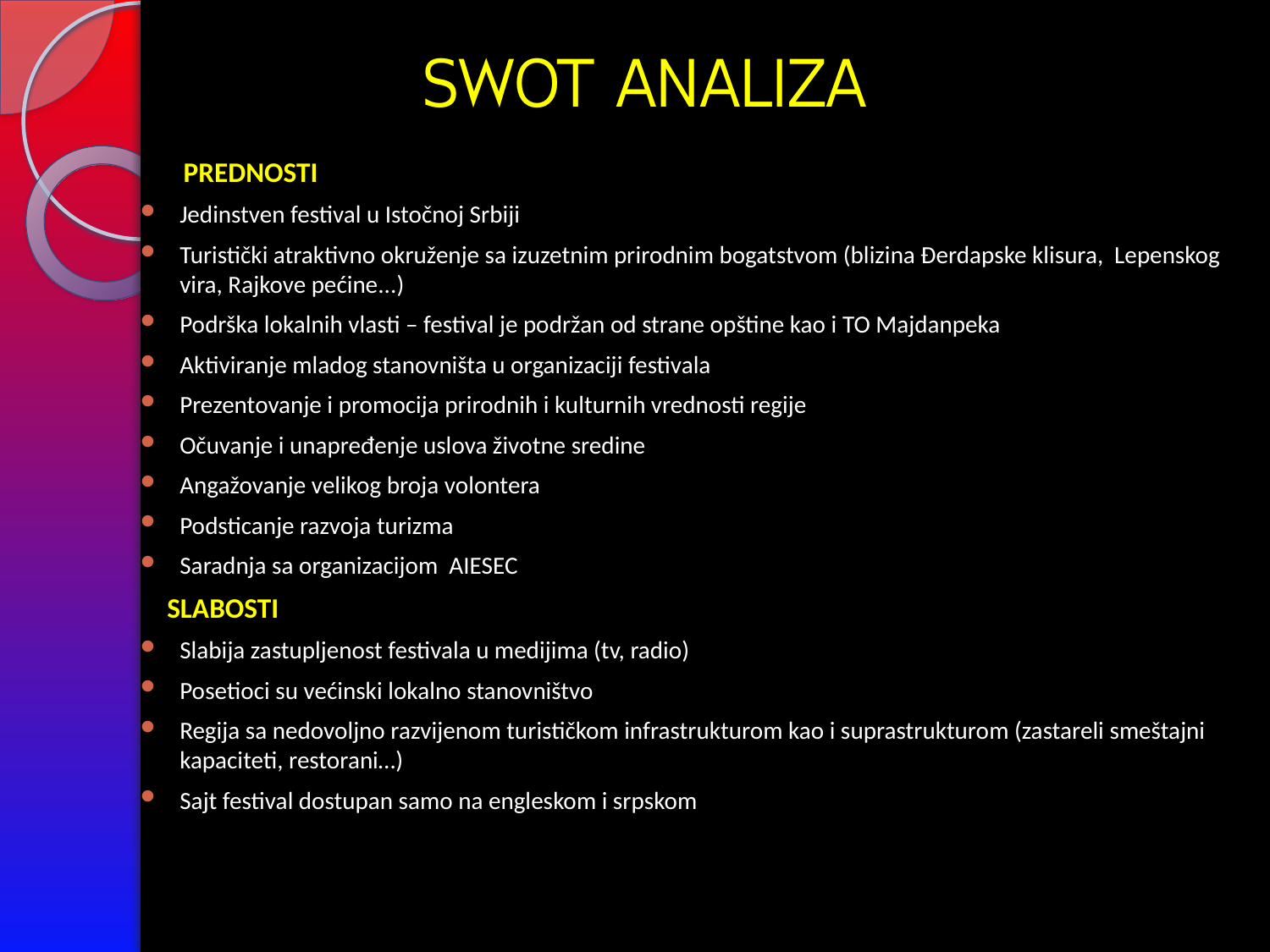

# SWOT ANALIZA
      PREDNOSTI
Jedinstven festival u Istočnoj Srbiji
Turistički atraktivno okruženje sa izuzetnim prirodnim bogatstvom (blizina Đerdapske klisura,  Lepenskog vira, Rajkove pećine...)
Podrška lokalnih vlasti – festival je podržan od strane opštine kao i TO Majdanpeka
Aktiviranje mladog stanovništa u organizaciji festivala
Prezentovanje i promocija prirodnih i kulturnih vrednosti regije
Očuvanje i unapređenje uslova životne sredine
Angažovanje velikog broja volontera
Podsticanje razvoja turizma
Saradnja sa organizacijom  AIESEC
      SLABOSTI
Slabija zastupljenost festivala u medijima (tv, radio)
Posetioci su većinski lokalno stanovništvo
Regija sa nedovoljno razvijenom turističkom infrastrukturom kao i suprastrukturom (zastareli smeštajni kapaciteti, restorani…)
Sajt festival dostupan samo na engleskom i srpskom